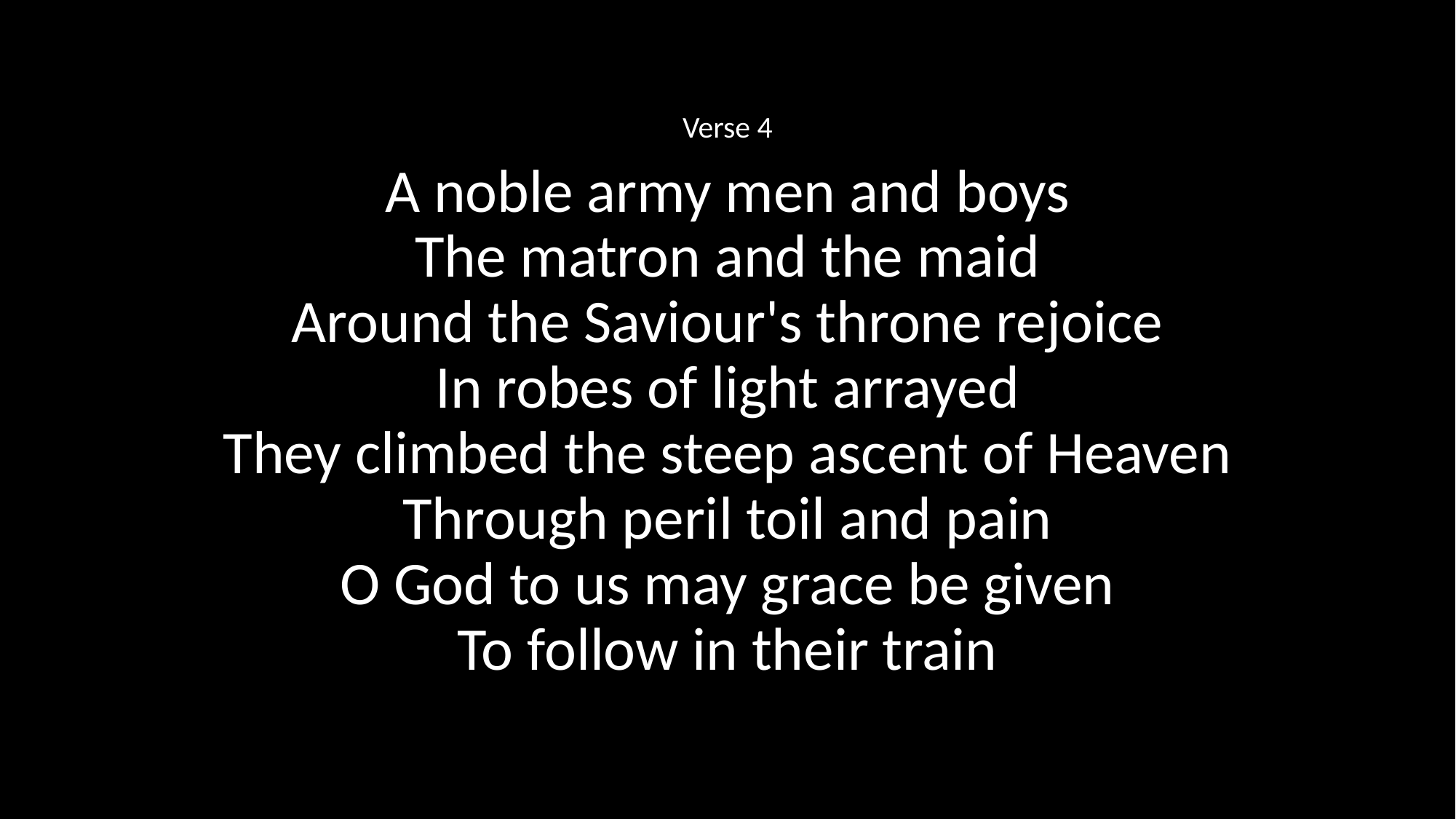

Verse 4
A noble army men and boys
The matron and the maid
Around the Saviour's throne rejoice
In robes of light arrayed
They climbed the steep ascent of Heaven
Through peril toil and pain
O God to us may grace be given
To follow in their train